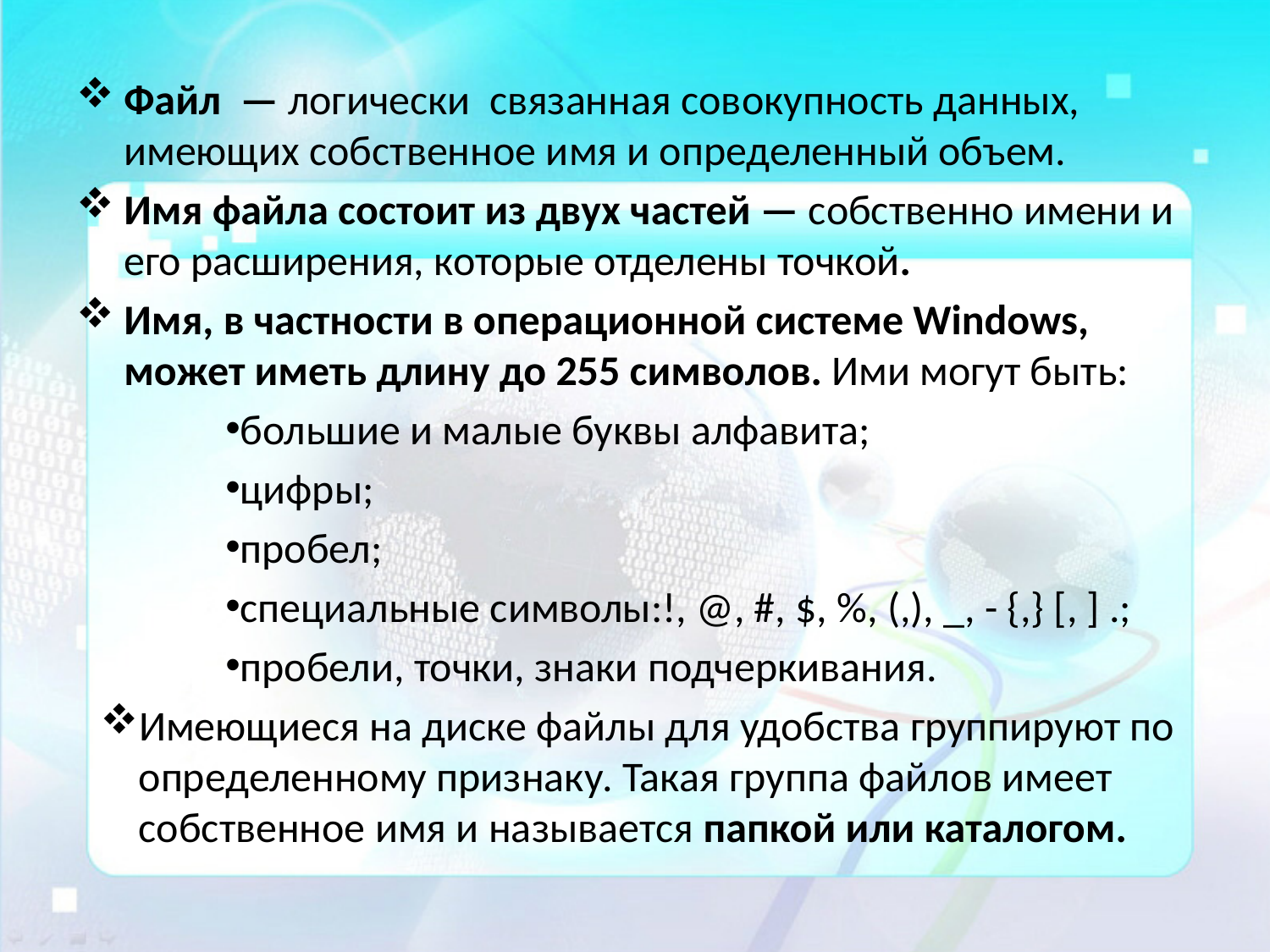

Файл  — логически  связанная совокупность данных, имеющих собственное имя и определенный объем.
Имя файла состоит из двух частей — собственно имени и его расширения, которые отделены точкой.
Имя, в частности в операционной системе Windows, может иметь длину до 255 символов. Ими могут быть:
большие и малые буквы алфавита;
цифры;
пробел;
специальные символы:!, @, #, $, %, (,), _, - {,} [, ] .;
пробели, точки, знаки подчеркивания.
Имеющиеся на диске файлы для удобства группируют по определенному признаку. Такая группа файлов имеет собственное имя и на­зывается папкой или каталогом.